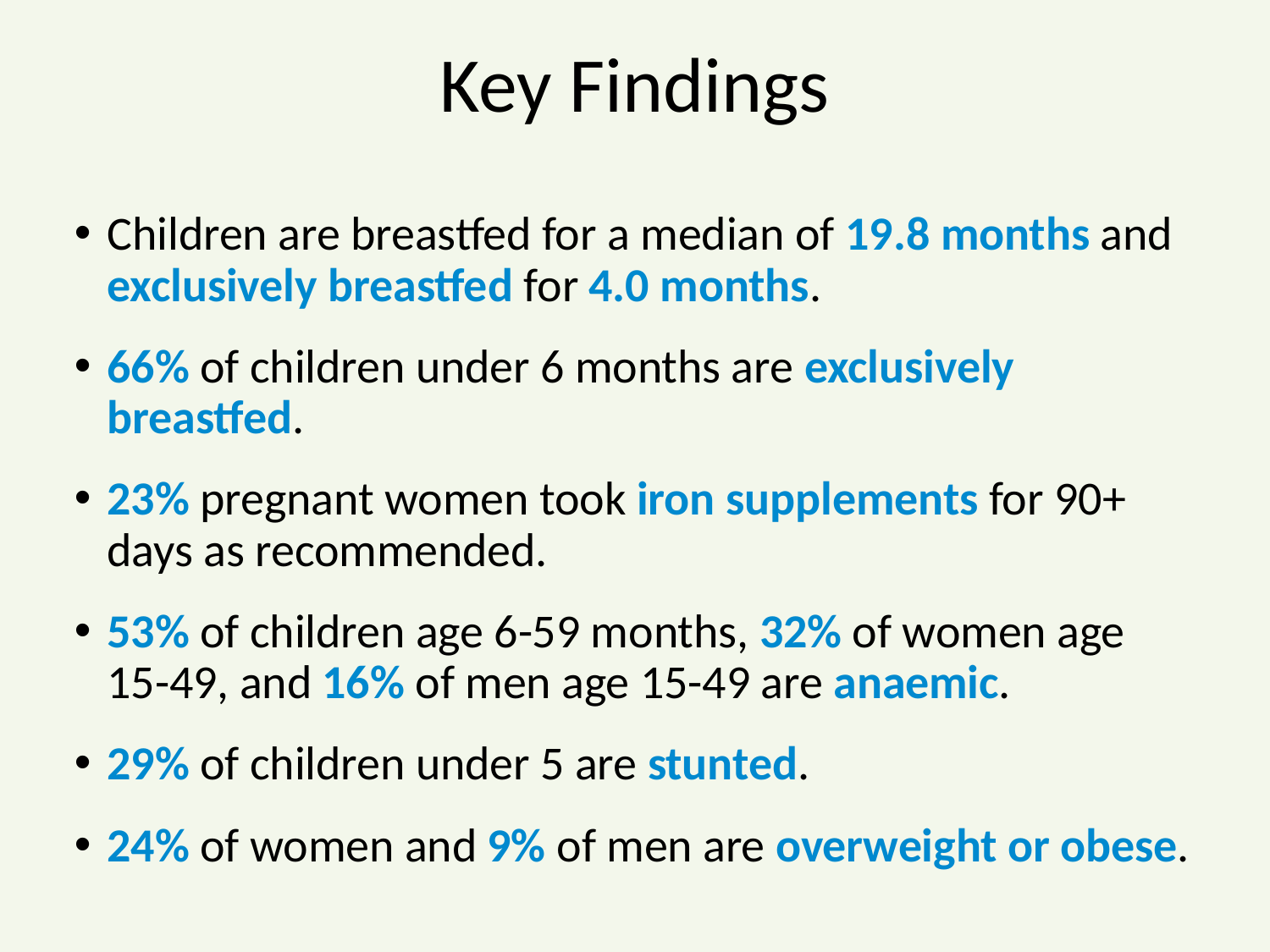

# Key Findings
Children are breastfed for a median of 19.8 months and exclusively breastfed for 4.0 months.
66% of children under 6 months are exclusively breastfed.
23% pregnant women took iron supplements for 90+ days as recommended.
53% of children age 6-59 months, 32% of women age 15-49, and 16% of men age 15-49 are anaemic.
29% of children under 5 are stunted.
24% of women and 9% of men are overweight or obese.